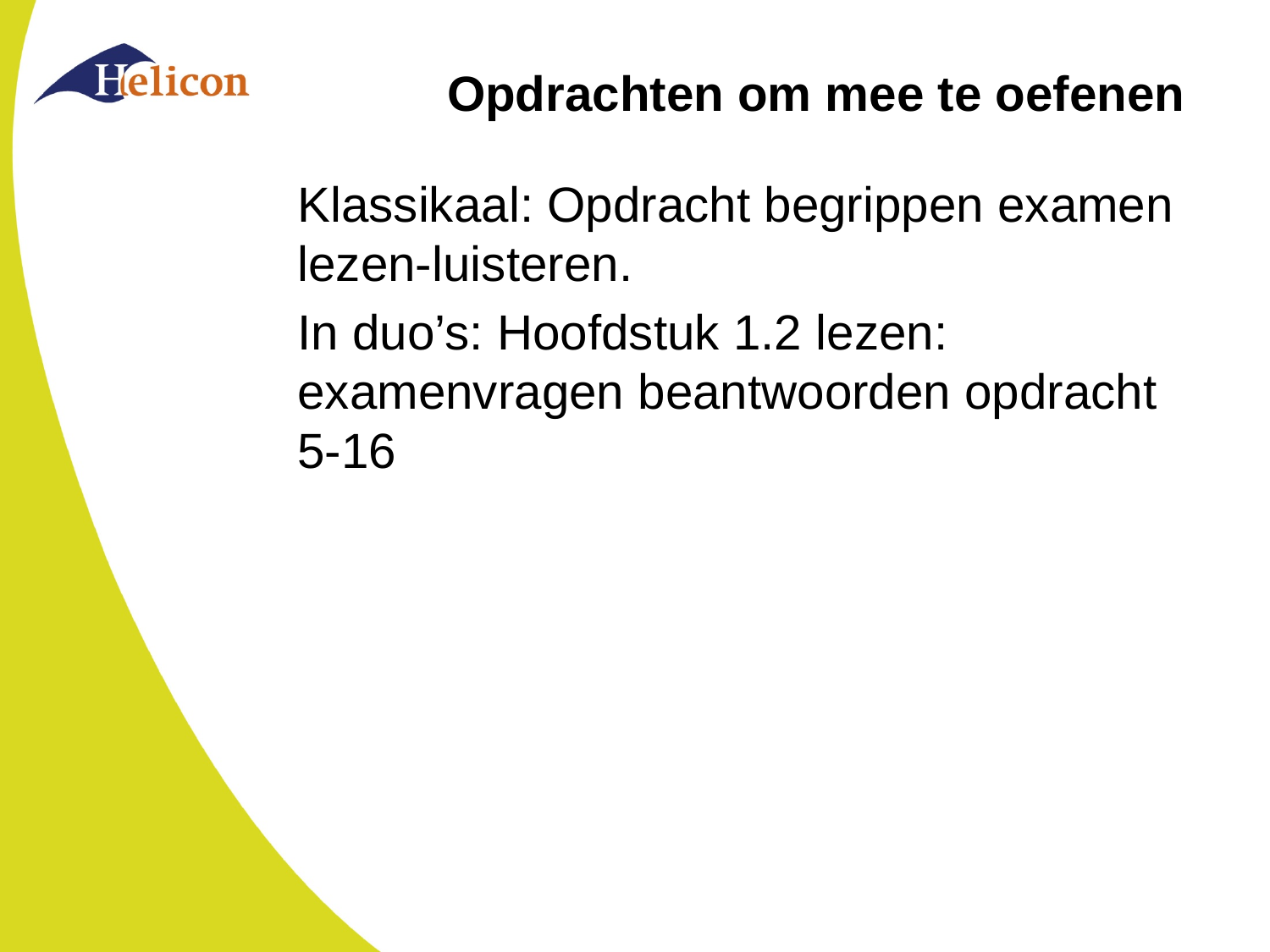

# Opdrachten om mee te oefenen
Klassikaal: Opdracht begrippen examen lezen-luisteren.
In duo’s: Hoofdstuk 1.2 lezen: examenvragen beantwoorden opdracht 5-16